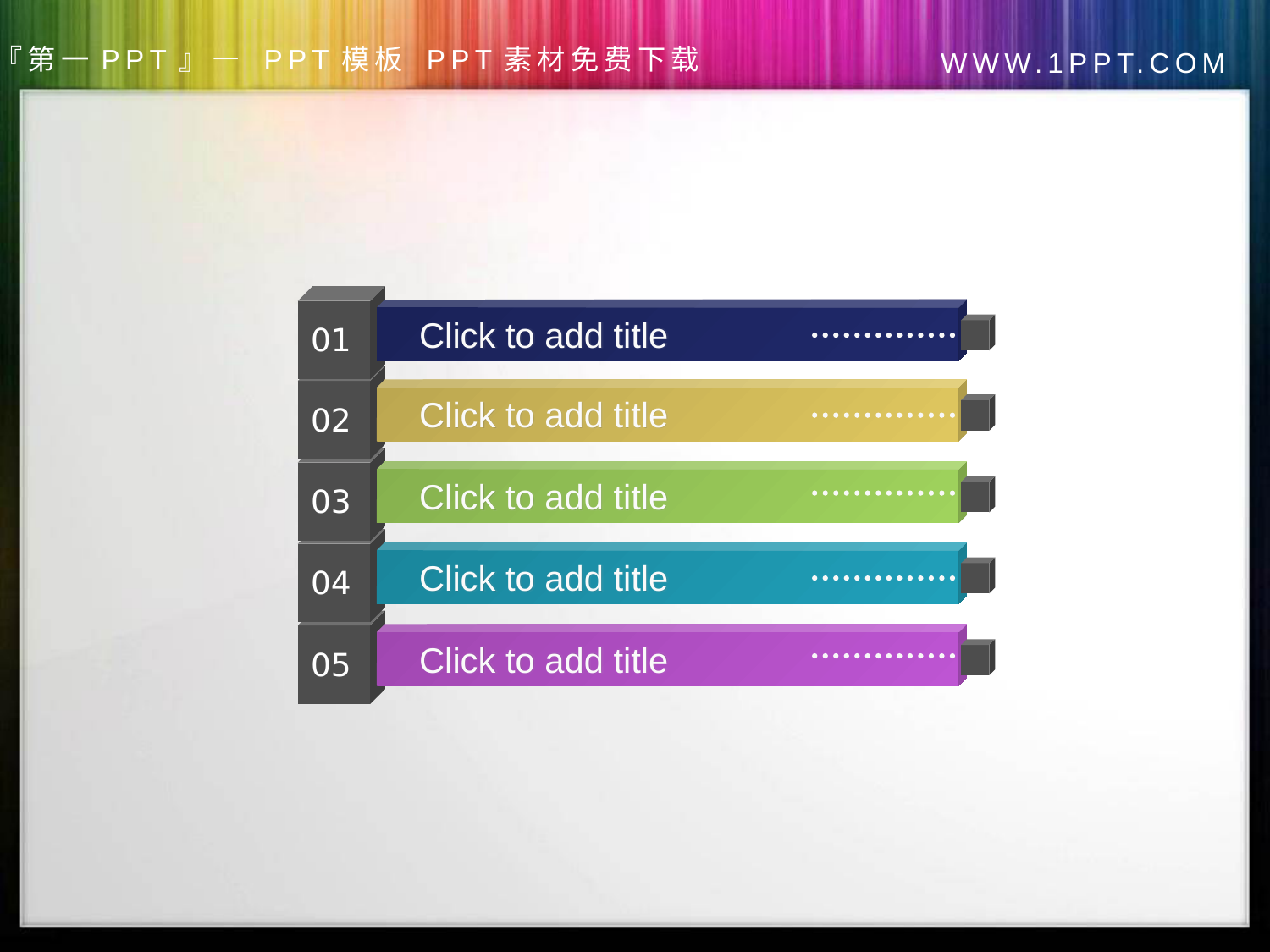

Click to add title
01

 Click to add title
02

 Click to add title
03

 Click to add title
04

 Click to add title
05